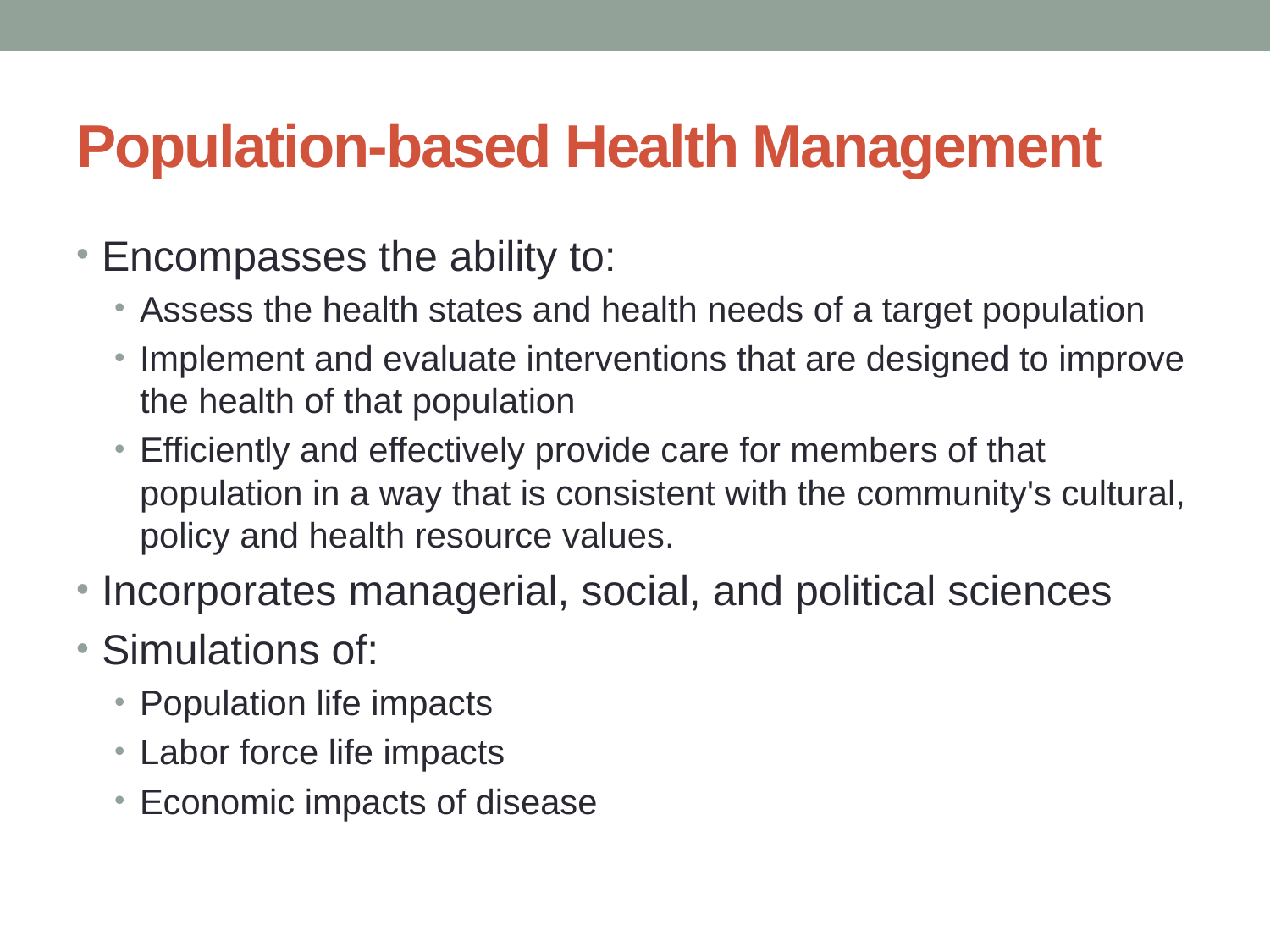

# Population-based Health Management
Encompasses the ability to:
Assess the health states and health needs of a target population
Implement and evaluate interventions that are designed to improve the health of that population
Efficiently and effectively provide care for members of that population in a way that is consistent with the community's cultural, policy and health resource values.
Incorporates managerial, social, and political sciences
Simulations of:
Population life impacts
Labor force life impacts
Economic impacts of disease